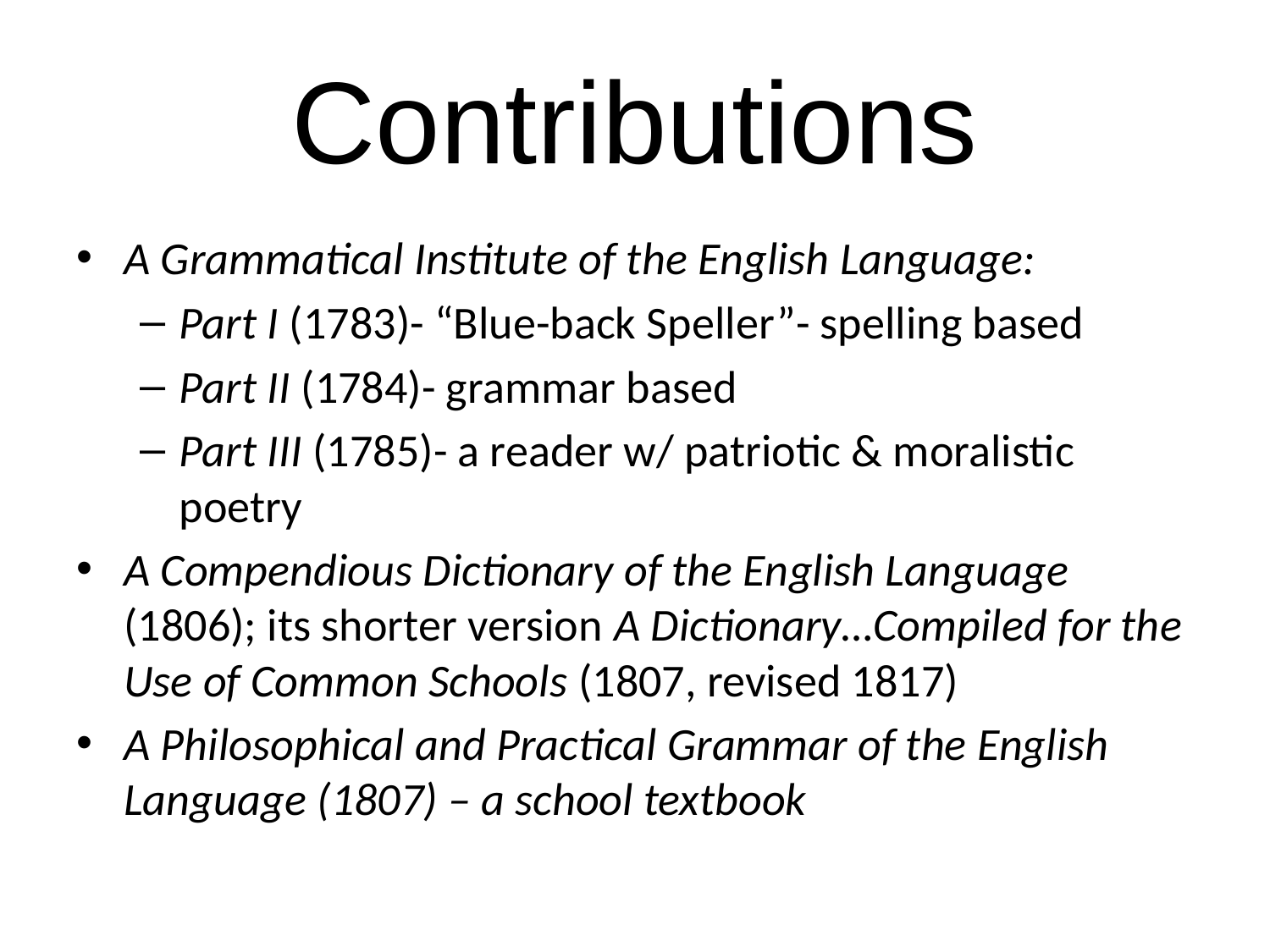

# Contributions
A Grammatical Institute of the English Language:
Part I (1783)- “Blue-back Speller”- spelling based
Part II (1784)- grammar based
Part III (1785)- a reader w/ patriotic & moralistic poetry
A Compendious Dictionary of the English Language (1806); its shorter version A Dictionary…Compiled for the Use of Common Schools (1807, revised 1817)
A Philosophical and Practical Grammar of the English Language (1807) – a school textbook